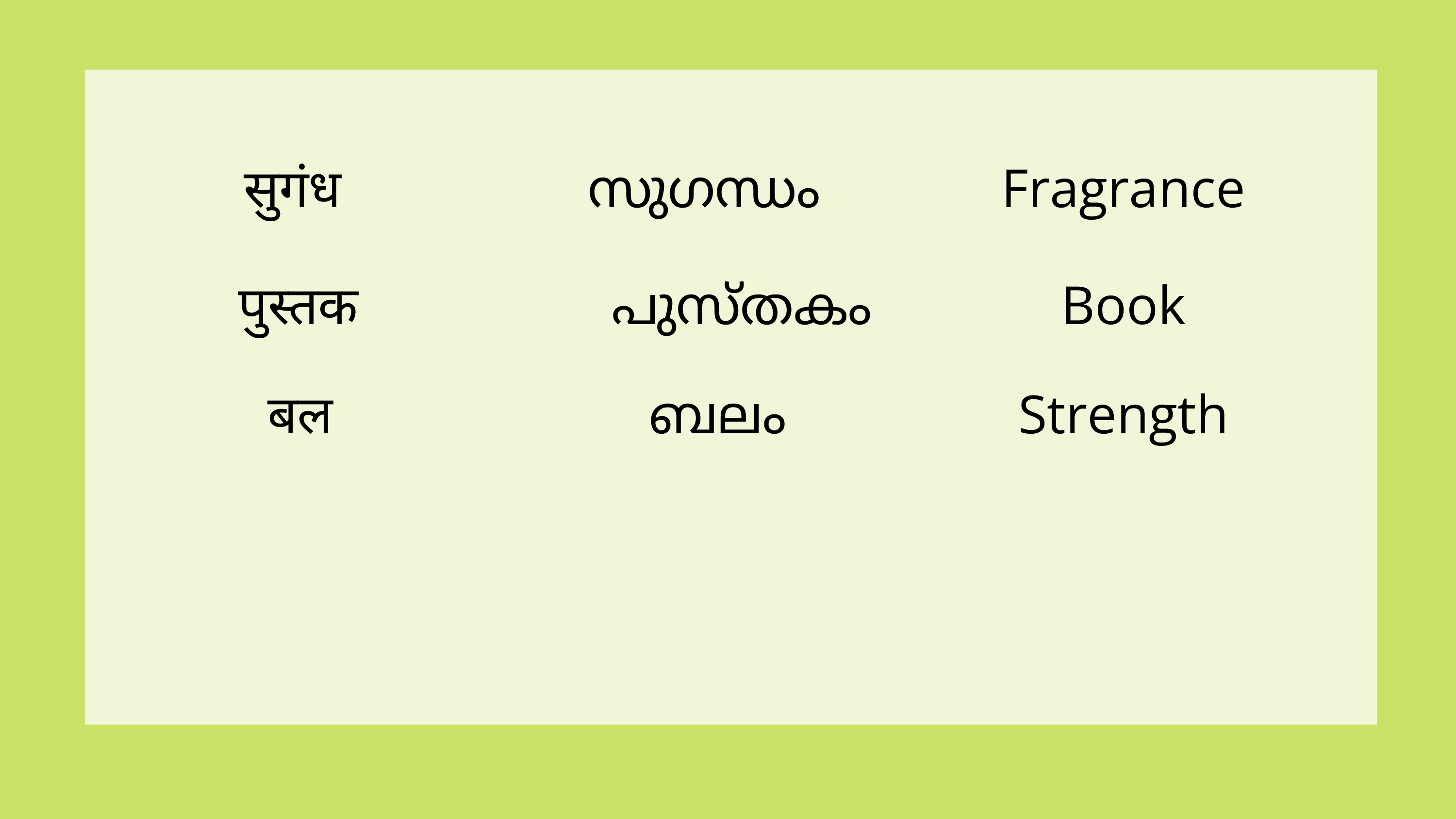

सुगंध
സുഗന്ധം
Fragrance
पुस्तक
പുസ്തകം
Book
बल
ബലം
Strength